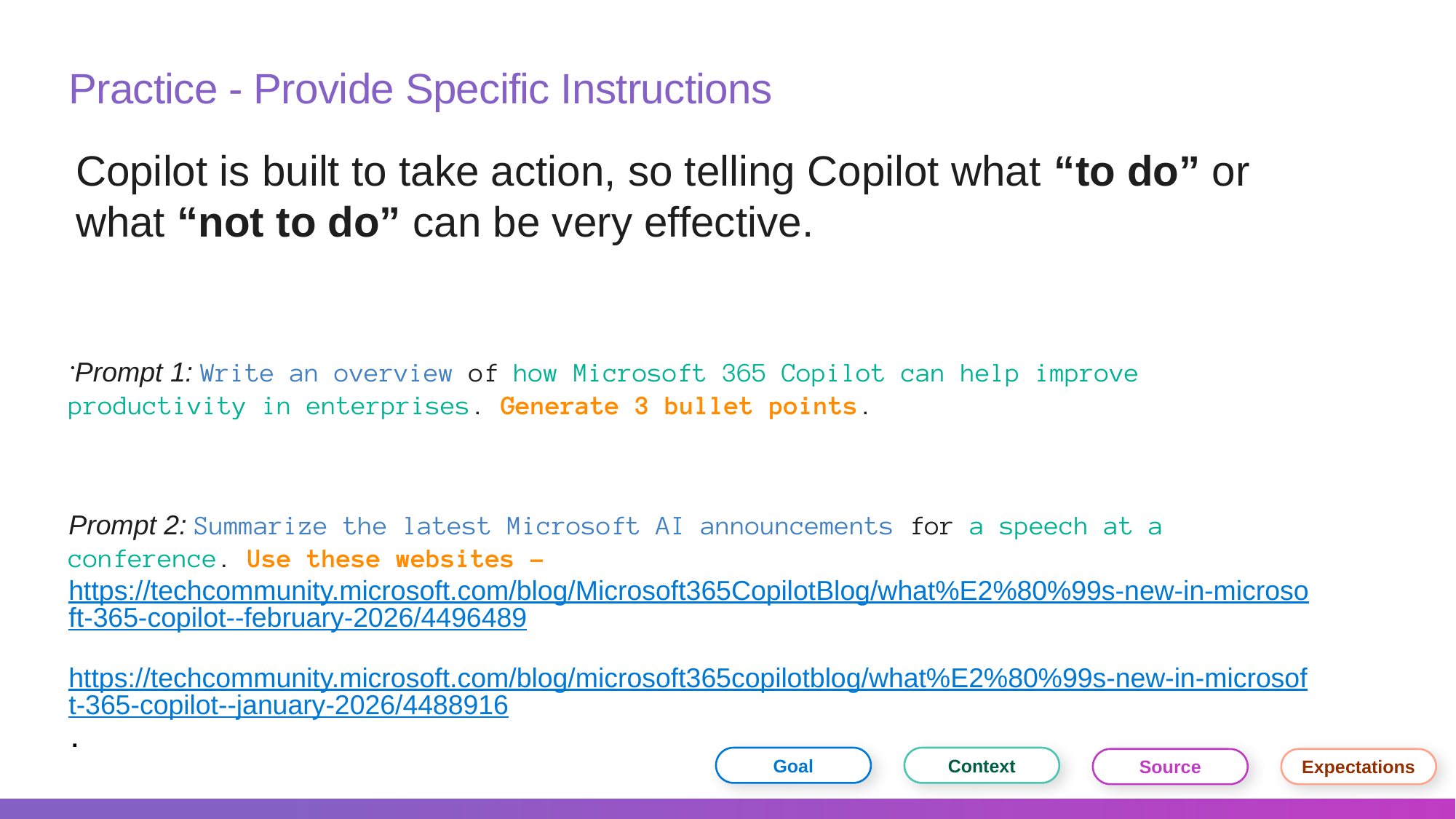

# Practice - Provide Specific Instructions
Copilot is built to take action, so telling Copilot what “to do” or what “not to do” can be very effective.

Prompt 1: Write an overview of how Microsoft 365 Copilot can help improve productivity in enterprises. Generate 3 bullet points.

Prompt 2: Summarize the latest Microsoft AI announcements for a speech at a conference. Use these websites - https://techcommunity.microsoft.com/blog/Microsoft365CopilotBlog/what%E2%80%99s-new-in-microsoft-365-copilot--february-2026/4496489
https://techcommunity.microsoft.com/blog/microsoft365copilotblog/what%E2%80%99s-new-in-microsoft-365-copilot--january-2026/4488916.

Goal
Context
Source
Expectations